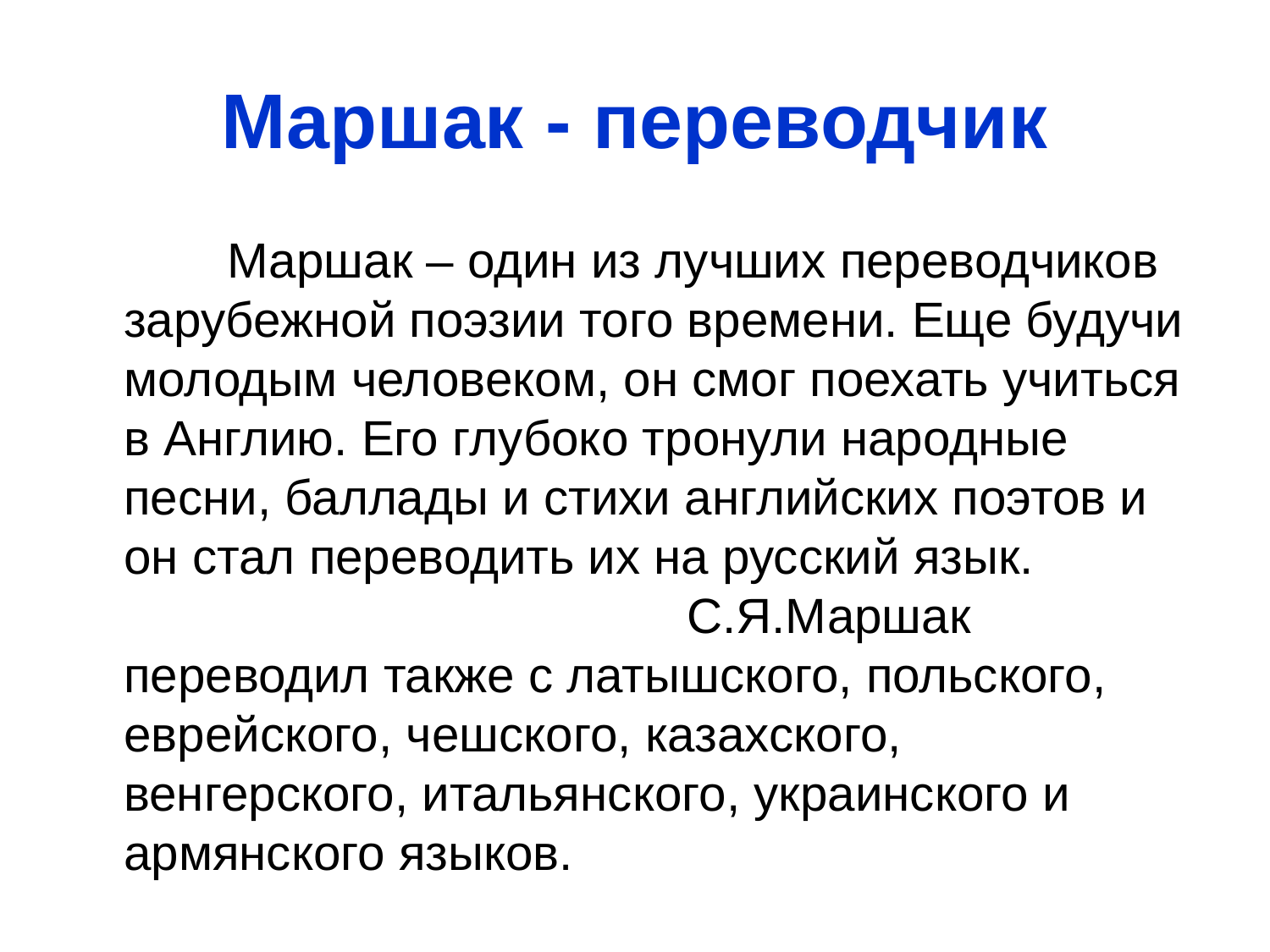

# Маршак - переводчик
           Маршак – один из лучших переводчиков зарубежной поэзии того времени. Еще будучи молодым человеком, он смог поехать учиться в Англию. Его глубоко тронули народные песни, баллады и стихи английских поэтов и он стал переводить их на русский язык.                                                     С.Я.Маршак переводил также с латышского, польского, еврейского, чешского, казахского, венгерского, итальянского, украинского и армянского языков.